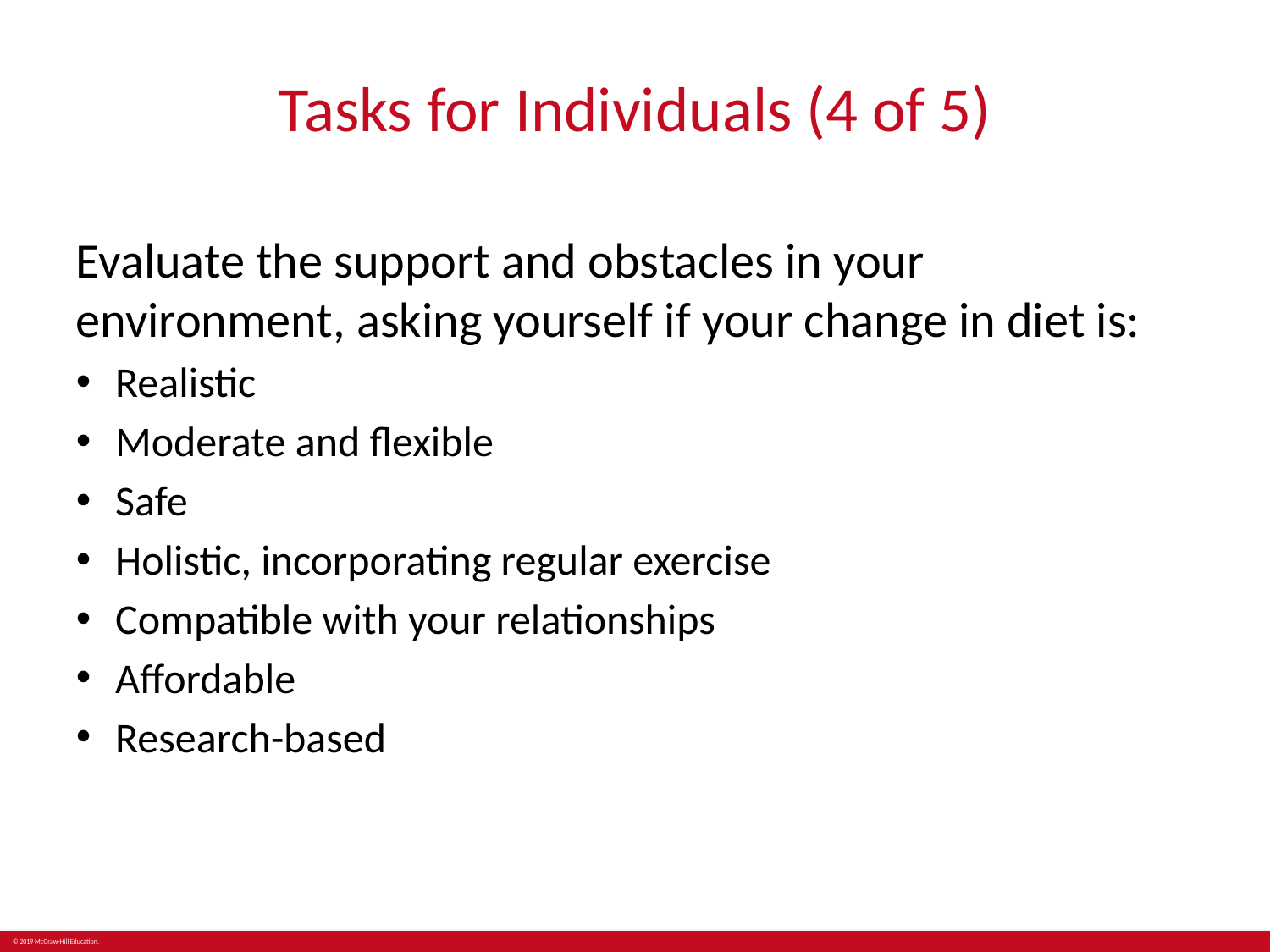

# Tasks for Individuals (4 of 5)
Evaluate the support and obstacles in your environment, asking yourself if your change in diet is:
Realistic
Moderate and flexible
Safe
Holistic, incorporating regular exercise
Compatible with your relationships
Affordable
Research-based